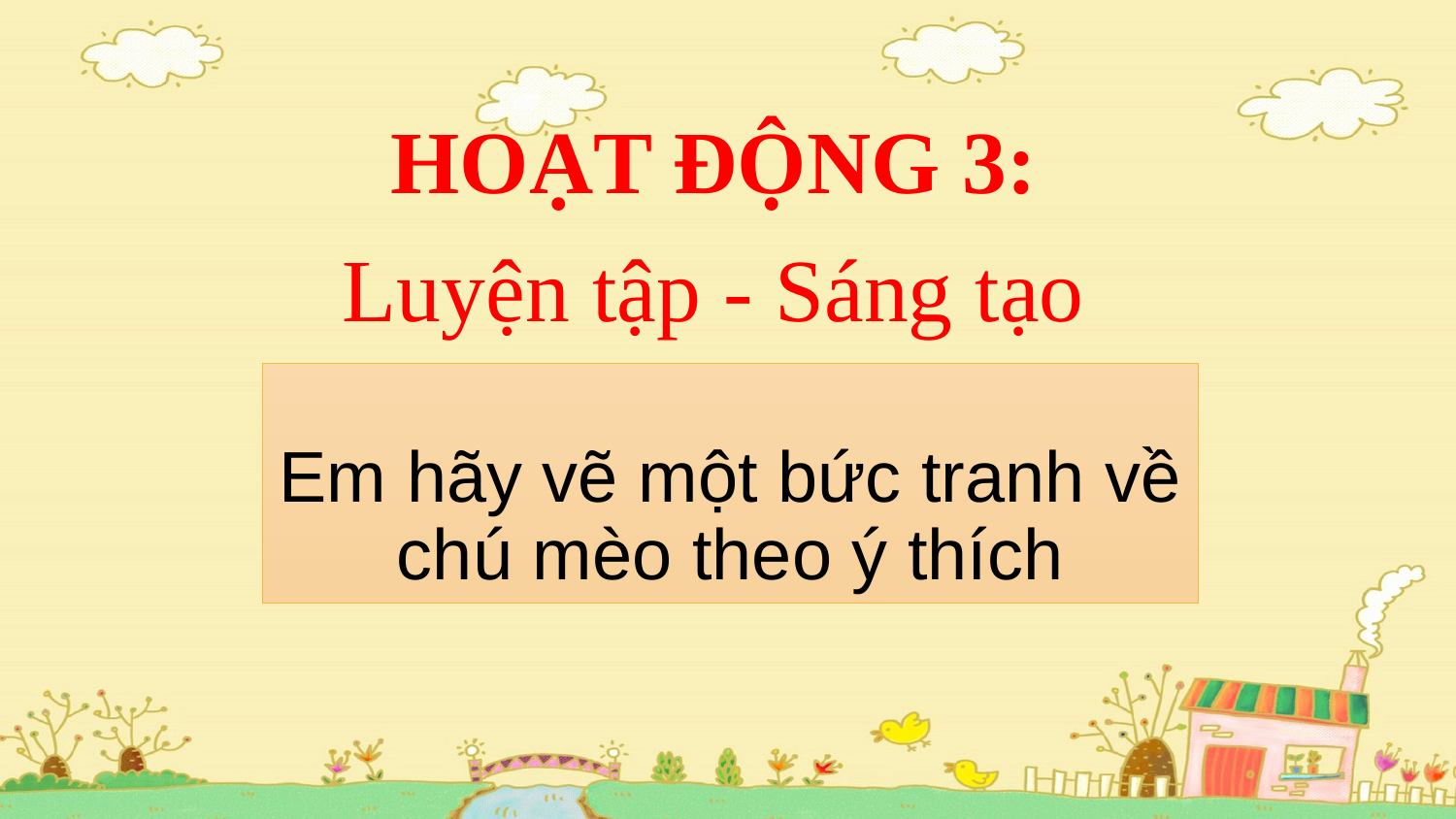

HOẠT ĐỘNG 3:
Luyện tập - Sáng tạo
# Em hãy vẽ một bức tranh về chú mèo theo ý thích